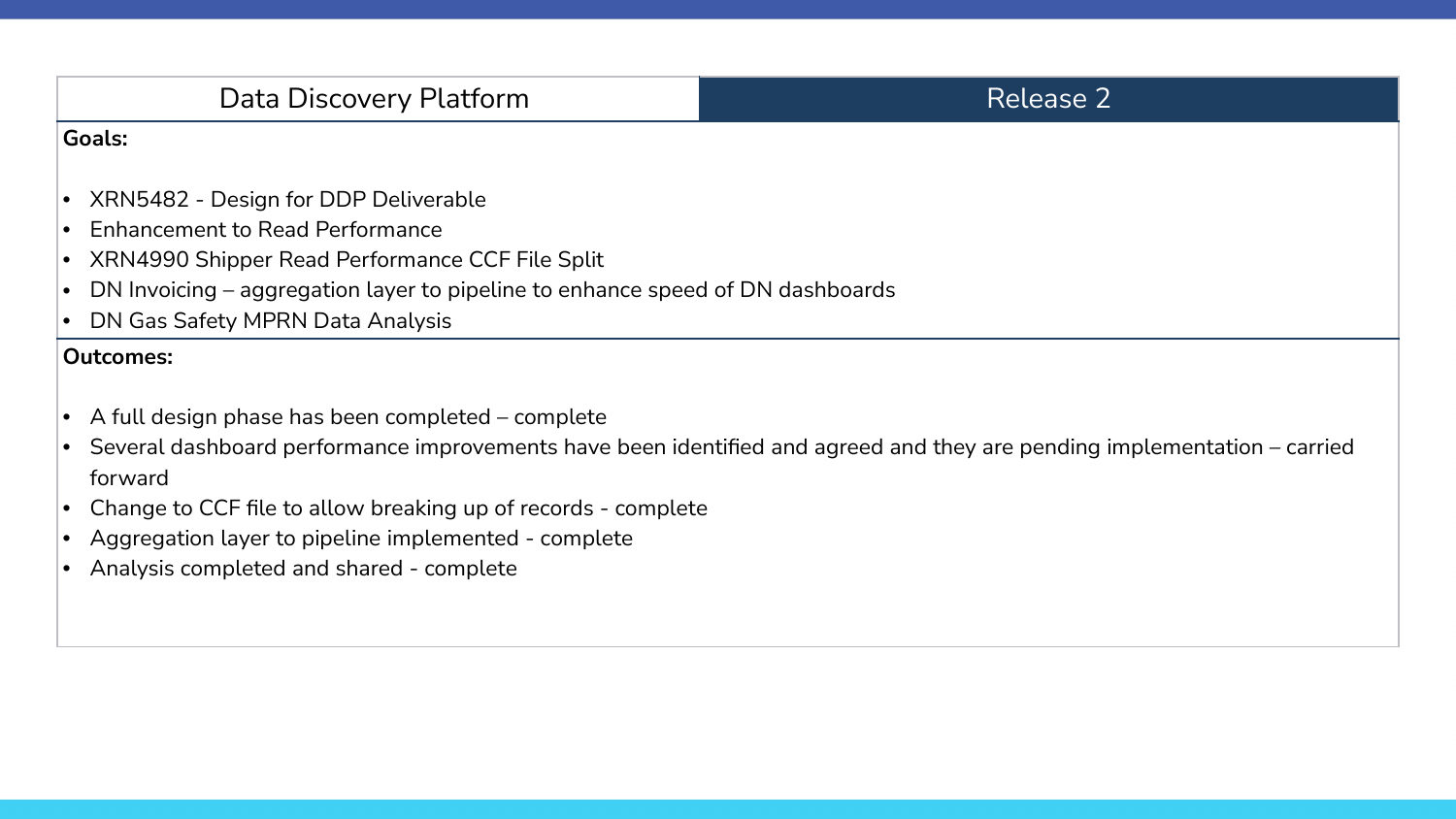

| Data Discovery Platform | Release 2 |
| --- | --- |
| Goals: XRN5482 - Design for DDP Deliverable Enhancement to Read Performance XRN4990 Shipper Read Performance CCF File Split DN Invoicing – aggregation layer to pipeline to enhance speed of DN dashboards DN Gas Safety MPRN Data Analysis |  |
| Outcomes: A full design phase has been completed – complete Several dashboard performance improvements have been identified and agreed and they are pending implementation – carried forward Change to CCF file to allow breaking up of records - complete Aggregation layer to pipeline implemented - complete Analysis completed and shared - complete |  |